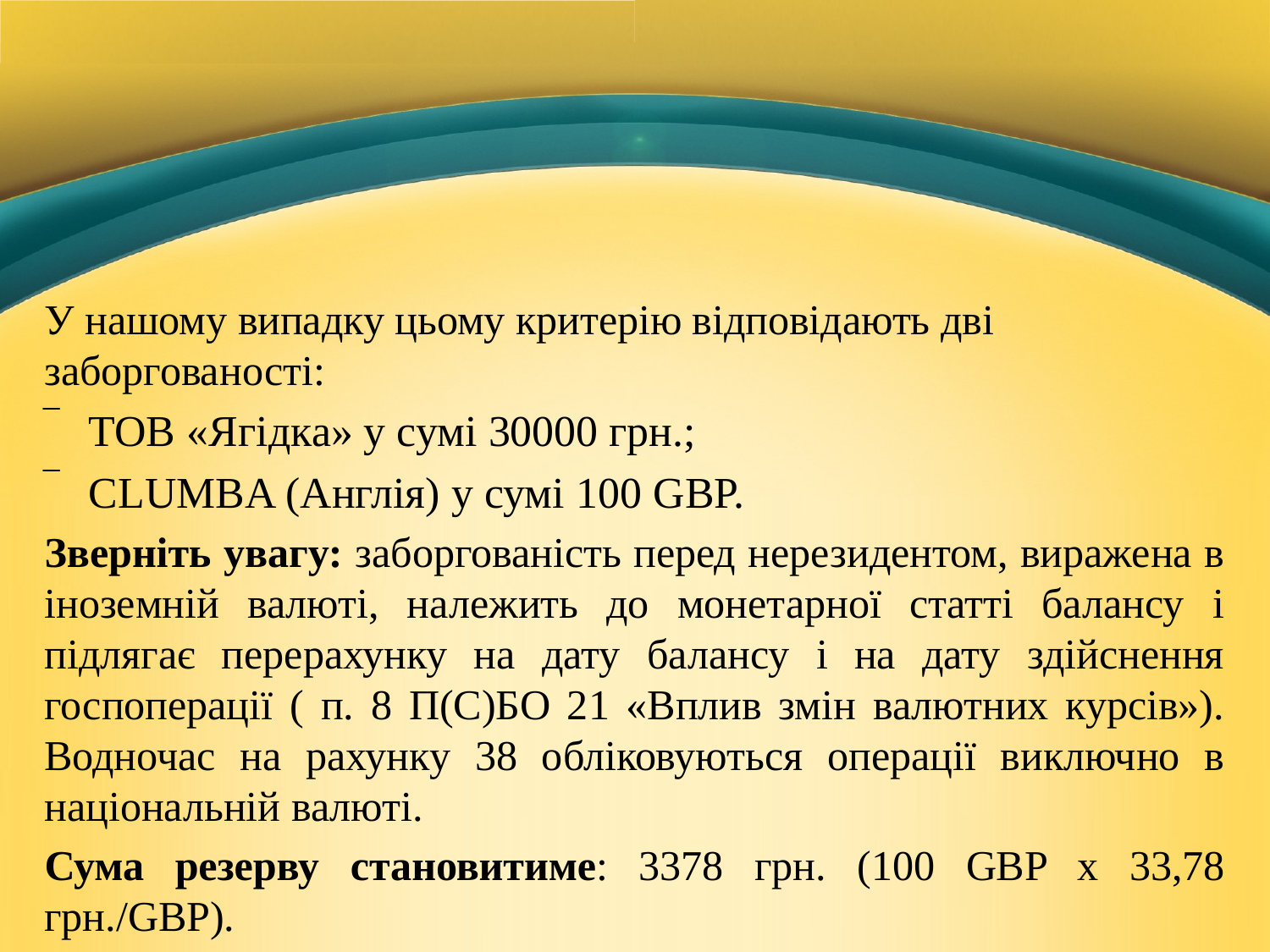

#
У нашому випадку цьому критерію відповідають дві заборгованості:
ТОВ «Ягідка» у сумі 30000 грн.;
CLUMBA (Англія) у сумі 100 GBP.
Зверніть увагу: заборгованість перед нерезидентом, виражена в іноземній валюті, належить до монетарної статті балансу і підлягає перерахунку на дату балансу і на дату здійснення госпоперації ( п. 8 П(С)БО 21 «Вплив змін валютних курсів»). Водночас на рахунку 38 обліковуються операції виключно в національній валюті.
Сума резерву становитиме: 3378 грн. (100 GBP х 33,78 грн./GBP).